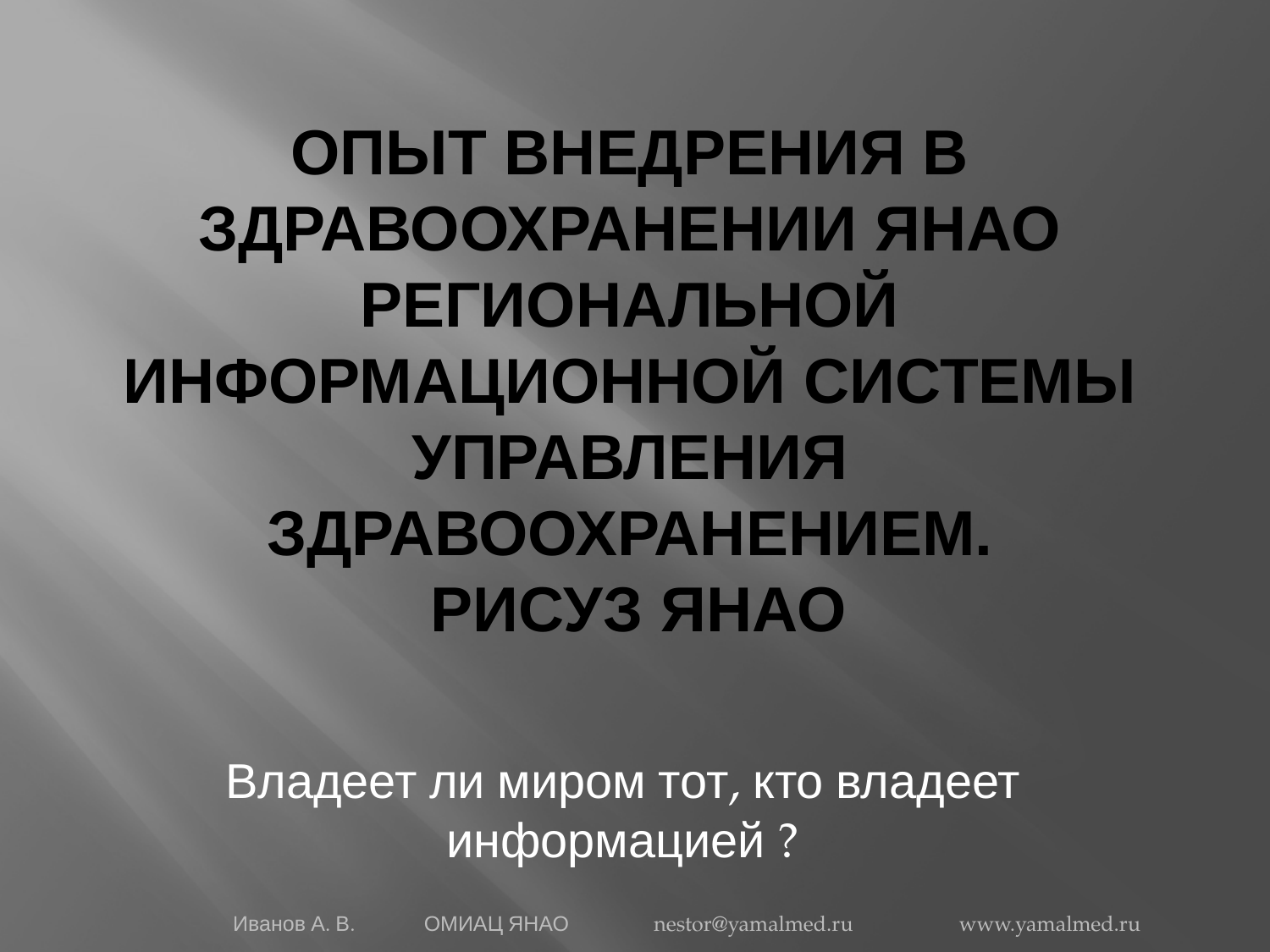

# Опыт внедрения в здравоохранении ЯНАО региональной информационной системы управления здравоохранением. РИСУЗ ЯНАО
Владеет ли миром тот, кто владеет информацией ?
Иванов А. В.             ОМИАЦ ЯНАО                nestor@yamalmed.ru                    www.yamalmed.ru